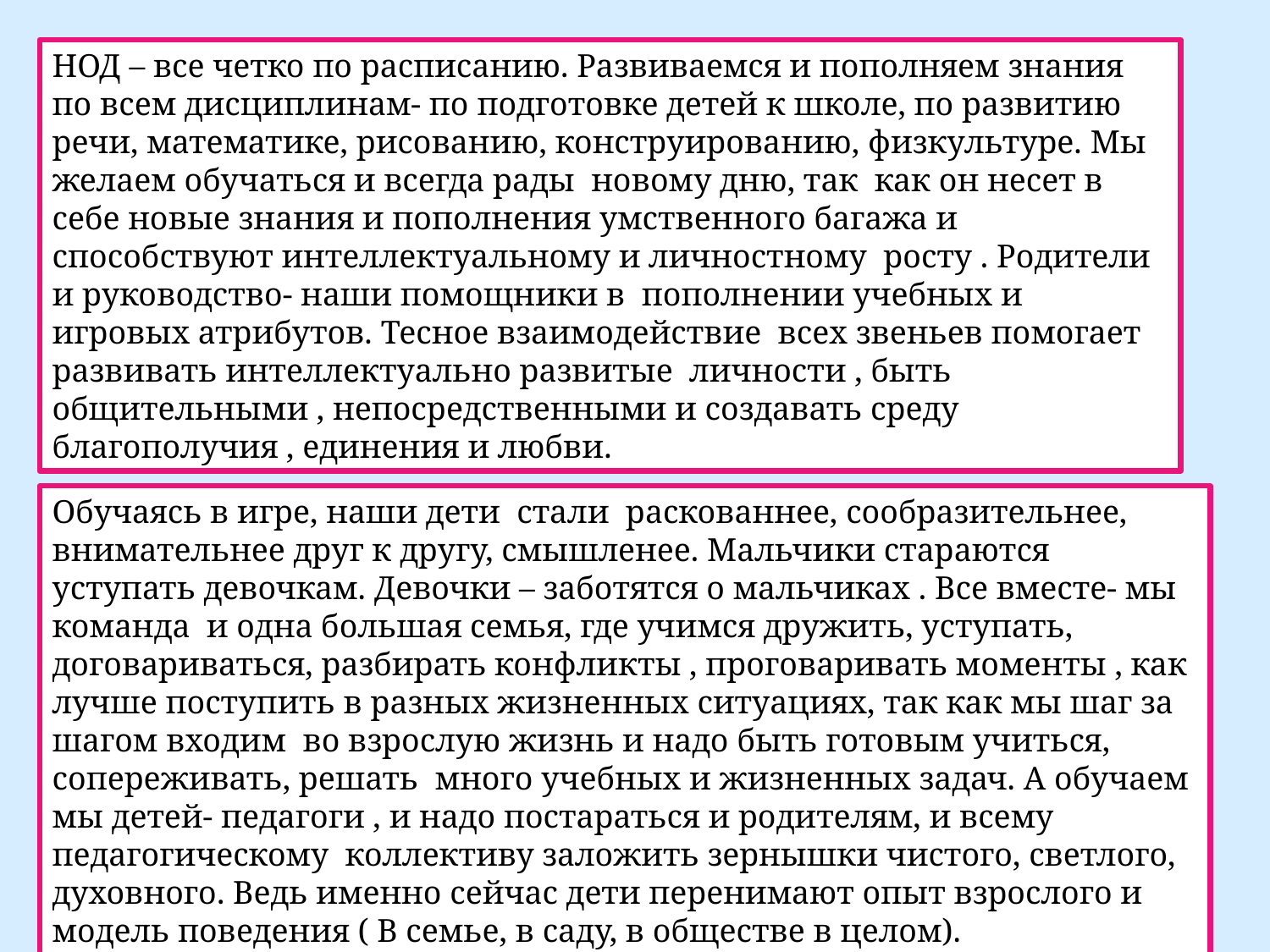

НОД – все четко по расписанию. Развиваемся и пополняем знания по всем дисциплинам- по подготовке детей к школе, по развитию речи, математике, рисованию, конструированию, физкультуре. Мы желаем обучаться и всегда рады  новому дню, так  как он несет в себе новые знания и пополнения умственного багажа и способствуют интеллектуальному и личностному  росту . Родители и руководство- наши помощники в  пополнении учебных и игровых атрибутов. Тесное взаимодействие  всех звеньев помогает развивать интеллектуально развитые  личности , быть общительными , непосредственными и создавать среду благополучия , единения и любви.
Обучаясь в игре, наши дети  стали  раскованнее, сообразительнее, внимательнее друг к другу, смышленее. Мальчики стараются уступать девочкам. Девочки – заботятся о мальчиках . Все вместе- мы команда  и одна большая семья, где учимся дружить, уступать, договариваться, разбирать конфликты , проговаривать моменты , как лучше поступить в разных жизненных ситуациях, так как мы шаг за шагом входим  во взрослую жизнь и надо быть готовым учиться, сопереживать, решать  много учебных и жизненных задач. А обучаем мы детей- педагоги , и надо постараться и родителям, и всему педагогическому  коллективу заложить зернышки чистого, светлого, духовного. Ведь именно сейчас дети перенимают опыт взрослого и модель поведения ( В семье, в саду, в обществе в целом).